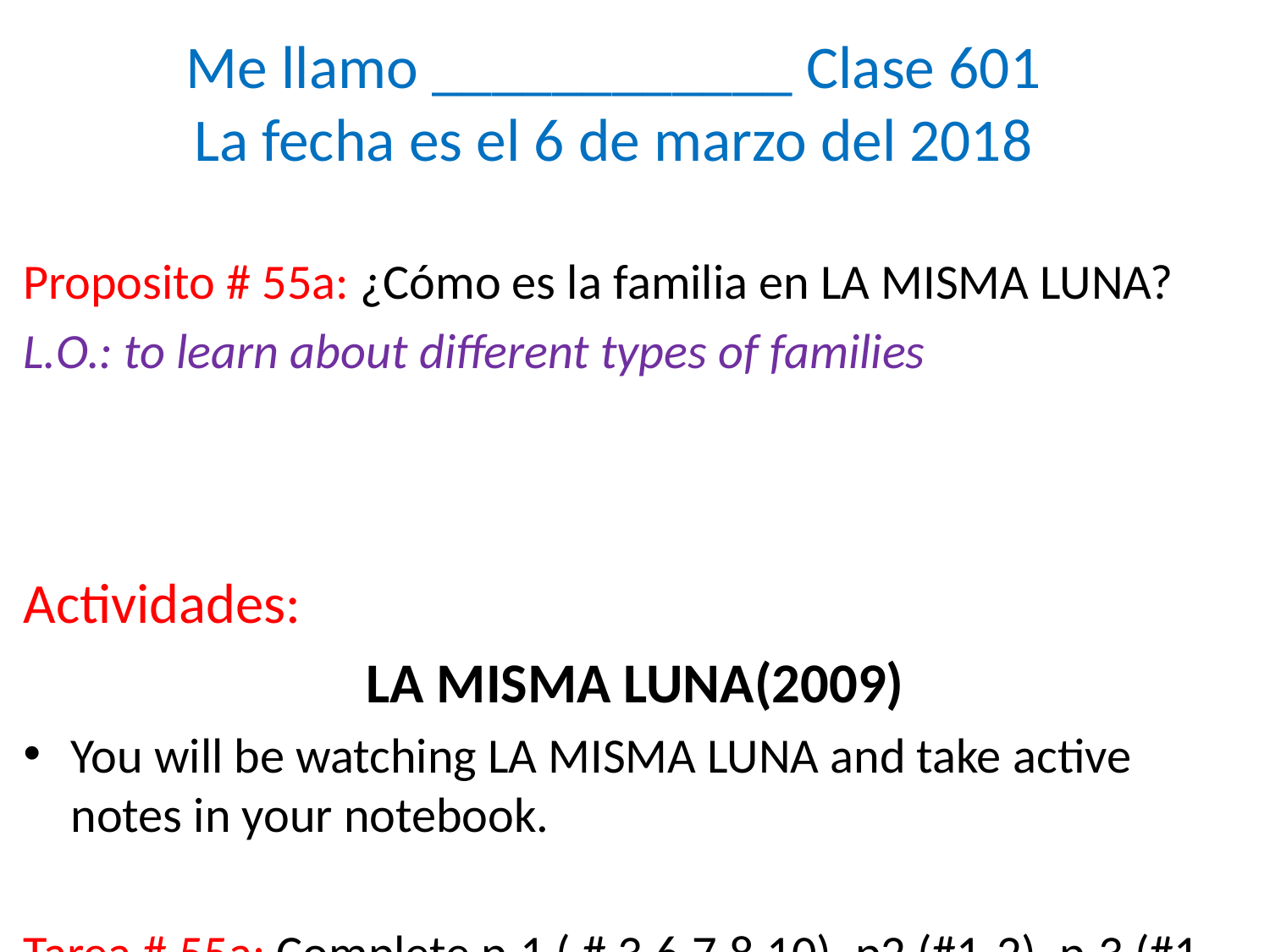

# Me llamo ____________ Clase 601 La fecha es el 6 de marzo del 2018
Proposito # 55a: ¿Cómo es la familia en LA MISMA LUNA?
L.O.: to learn about different types of families
Actividades:
LA MISMA LUNA(2009)
You will be watching LA MISMA LUNA and take active notes in your notebook.

Tarea # 55a: Complete p.1 ( # 3,6,7,8,10), p2 (#1-2), p.3 (#1-4, 6), p.4 (# 1-13)